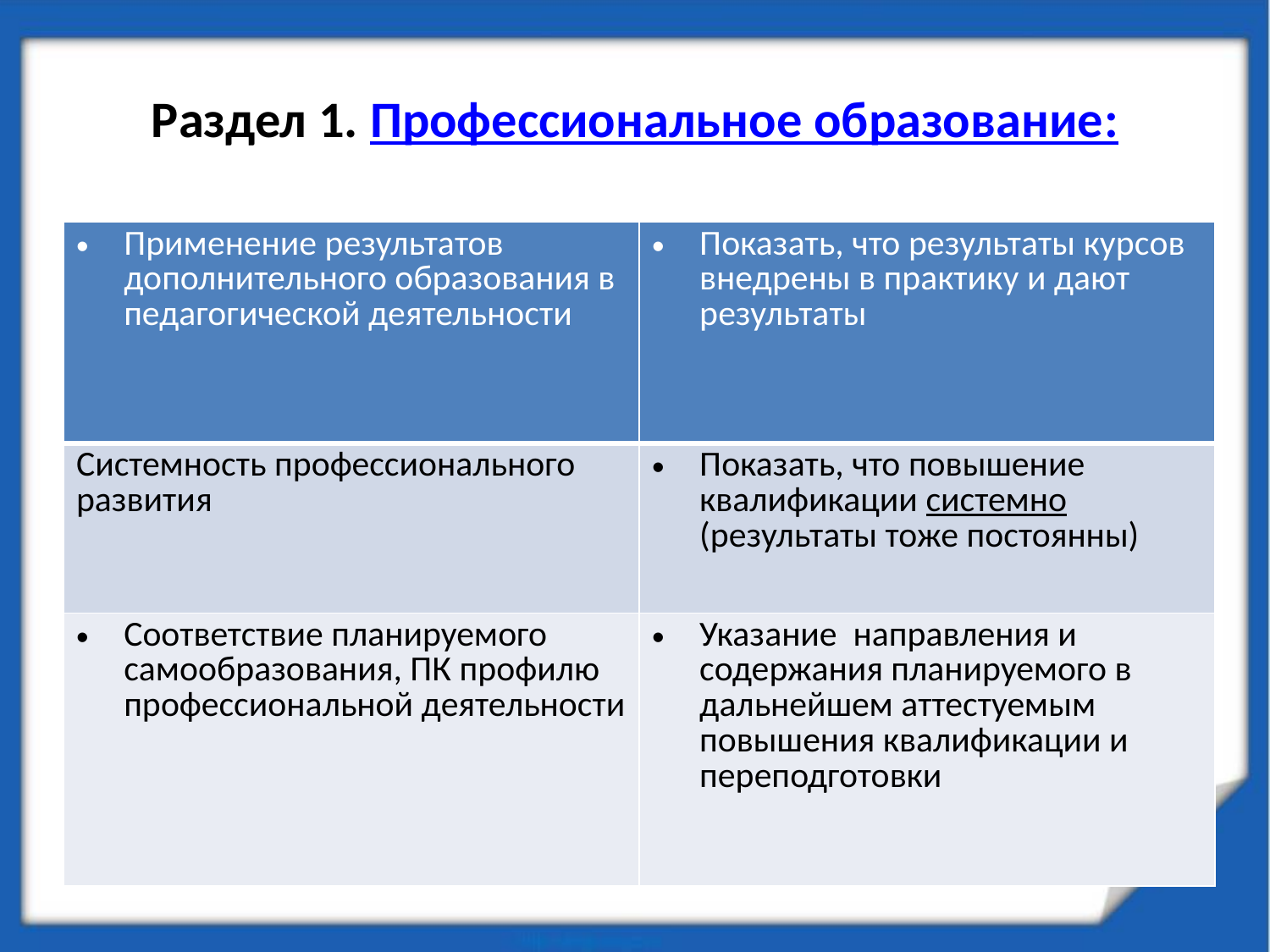

# Раздел 1. Профессиональное образование:
| Применение результатов дополнительного образования в педагогической деятельности | Показать, что результаты курсов внедрены в практику и дают результаты |
| --- | --- |
| Системность профессионального развития | Показать, что повышение квалификации системно (результаты тоже постоянны) |
| Соответствие планируемого самообразования, ПК профилю профессиональной деятельности | Указание направления и содержания планируемого в дальнейшем аттестуемым повышения квалификации и переподготовки |